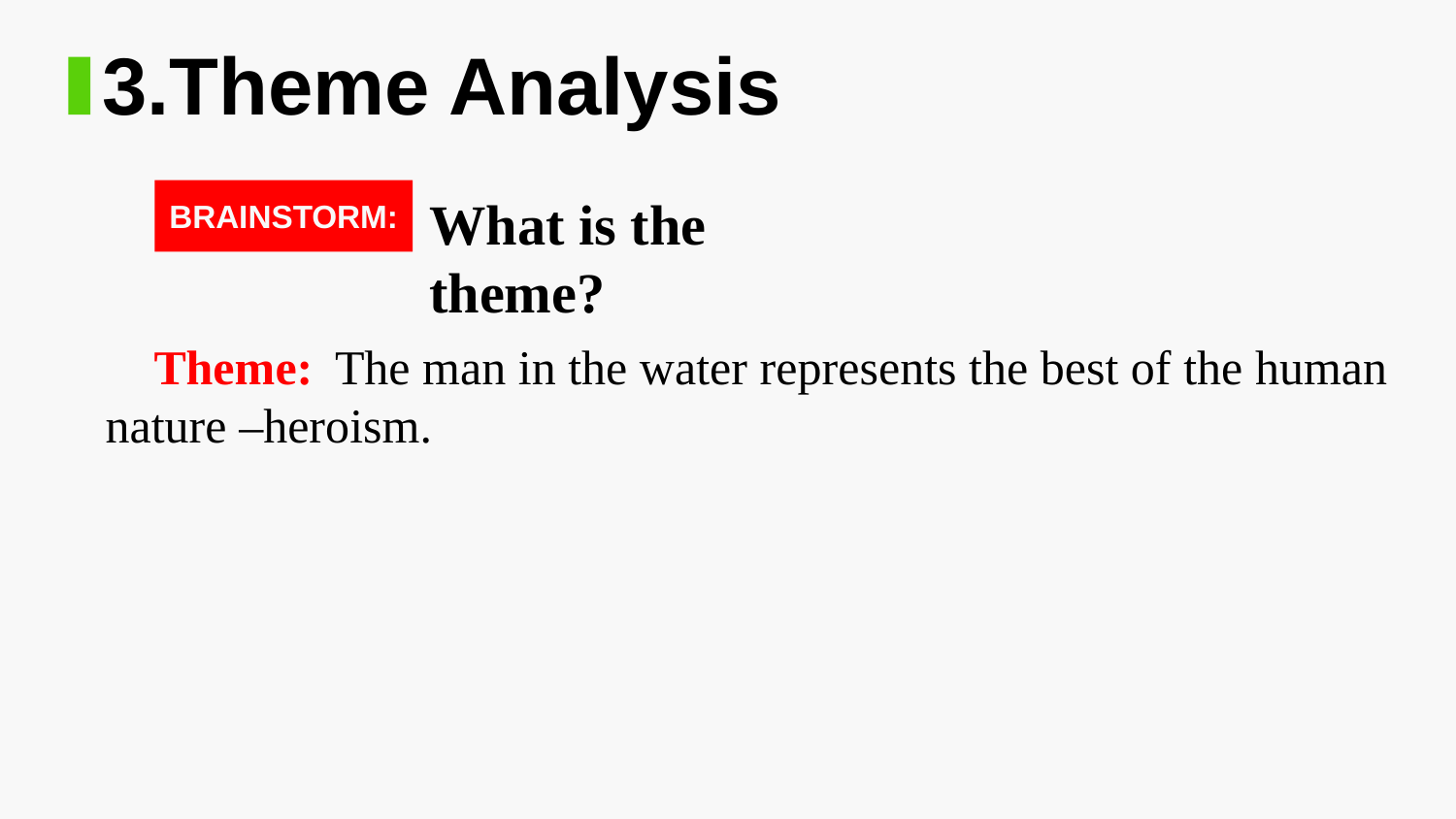

3.Theme Analysis

BRAINSTORM:
What is the theme?
    Theme:  The man in the water represents the best of the human nature –heroism.